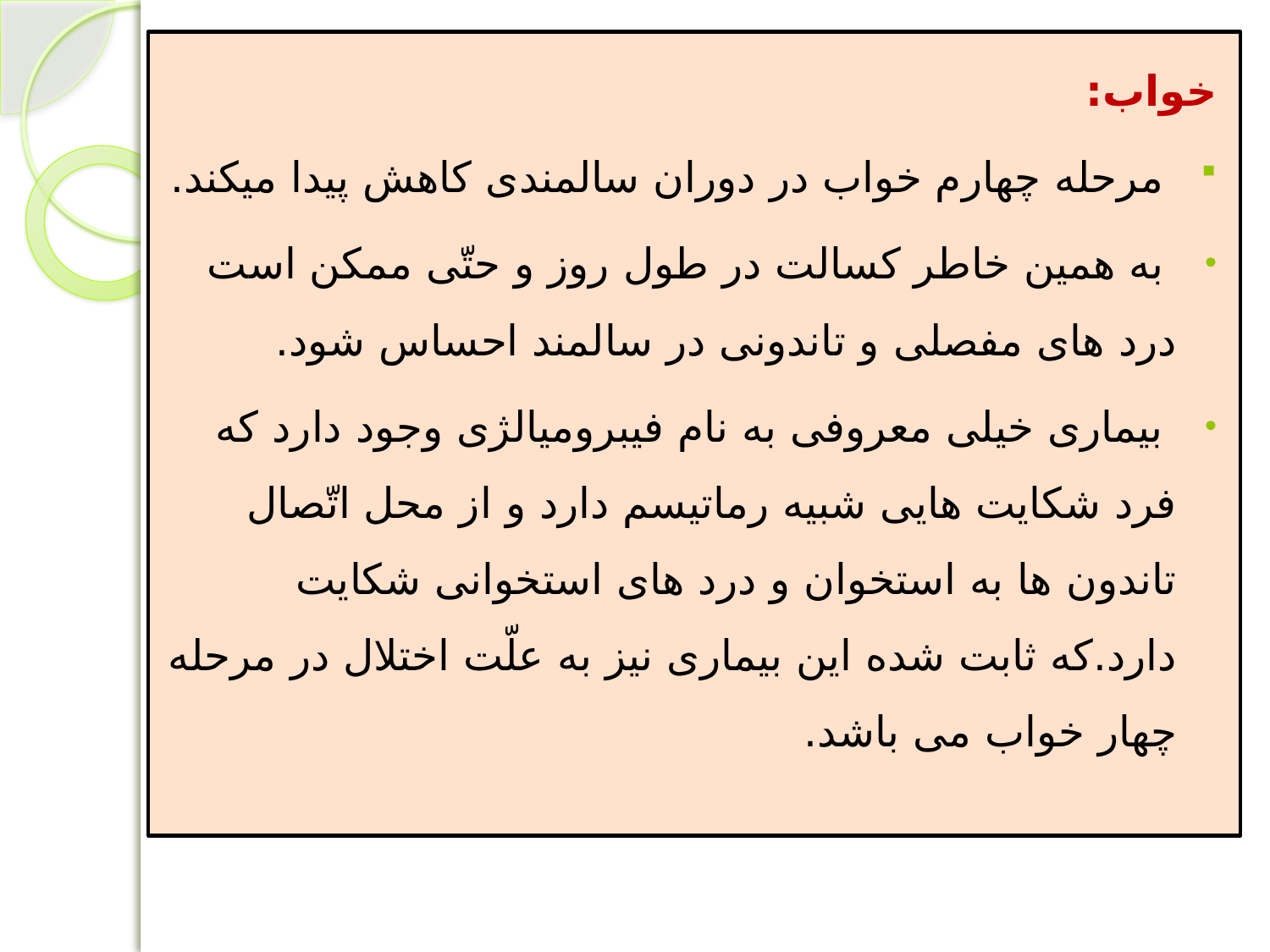

خواب:
 مرحله چهارم خواب در دوران سالمندی کاهش پیدا میکند.
 به همین خاطر کسالت در طول روز و حتّی ممکن است درد های مفصلی و تاندونی در سالمند احساس شود.
 بیماری خیلی معروفی به نام فیبرومیالژی وجود دارد که فرد شکایت هایی شبیه رماتیسم دارد و از محل اتّصال تاندون ها به استخوان و درد های استخوانی شکایت دارد.که ثابت شده این بیماری نیز به علّت اختلال در مرحله چهار خواب می باشد.